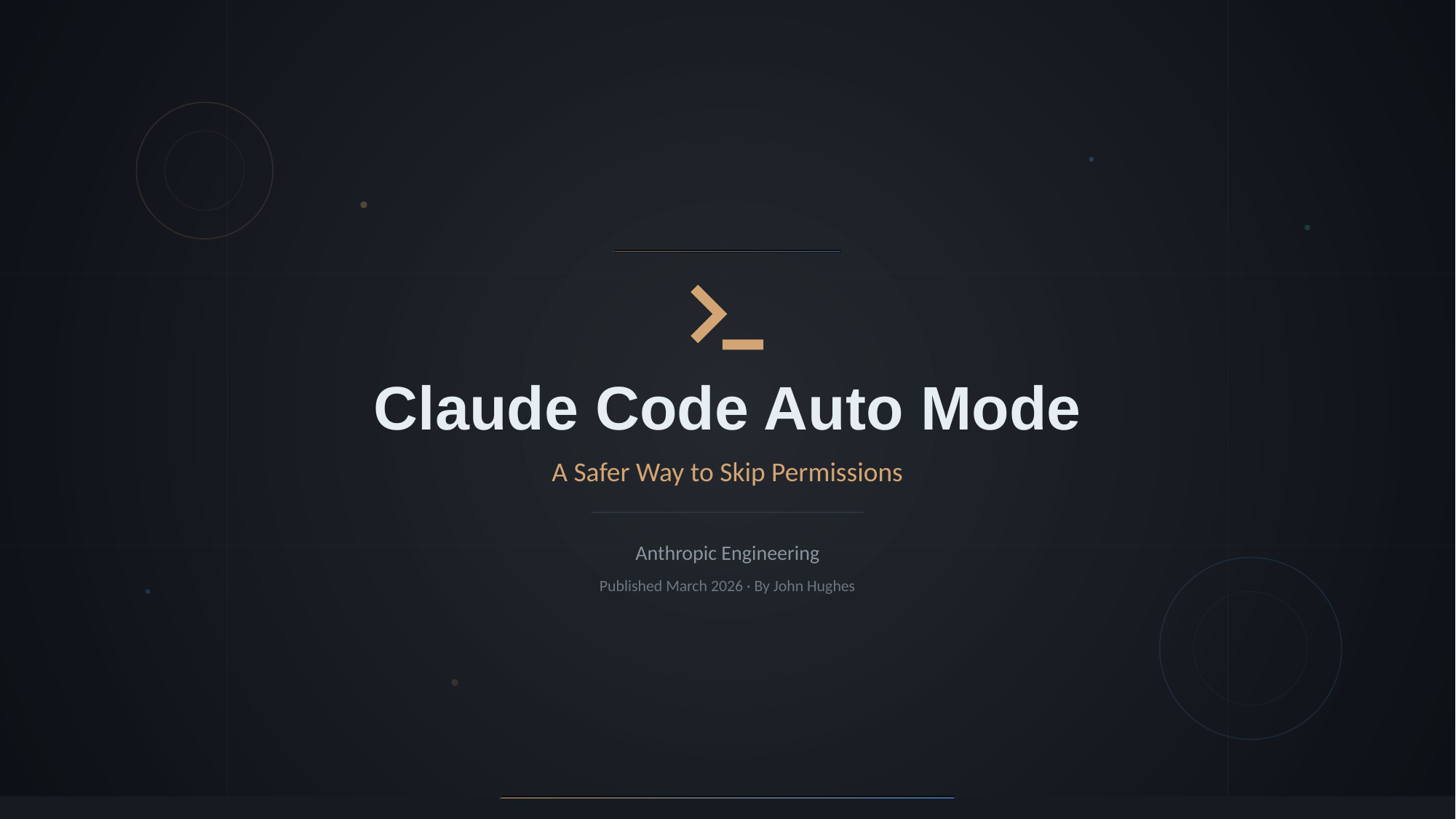

Claude Code Auto Mode
A Safer Way to Skip Permissions

Anthropic Engineering
Published March 2026 · By John Hughes